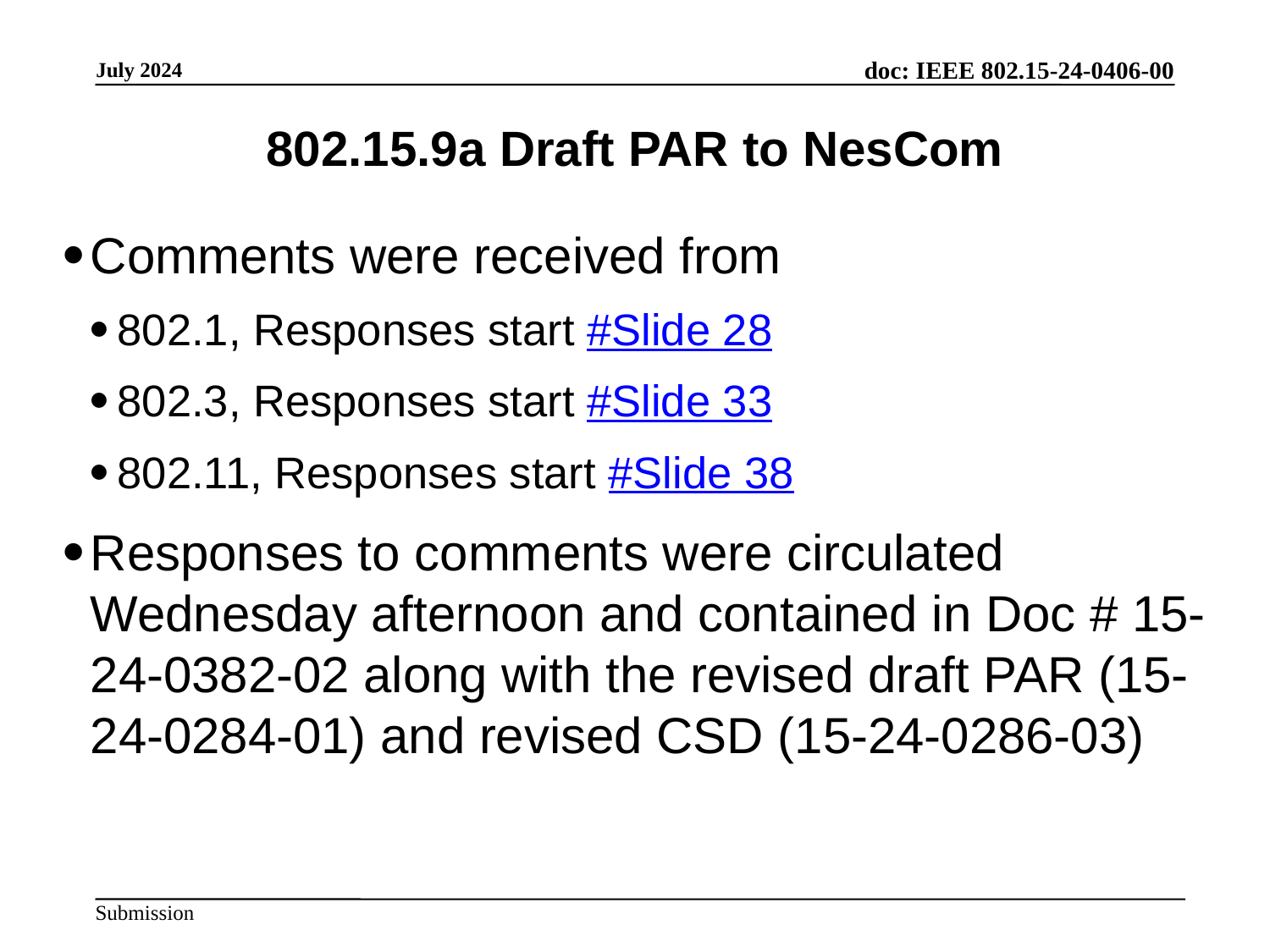

802.15.9a Draft PAR to NesCom
Comments were received from
802.1, Responses start #Slide 28
802.3, Responses start #Slide 33
802.11, Responses start #Slide 38
Responses to comments were circulated Wednesday afternoon and contained in Doc # 15-24-0382-02 along with the revised draft PAR (15-24-0284-01) and revised CSD (15-24-0286-03)